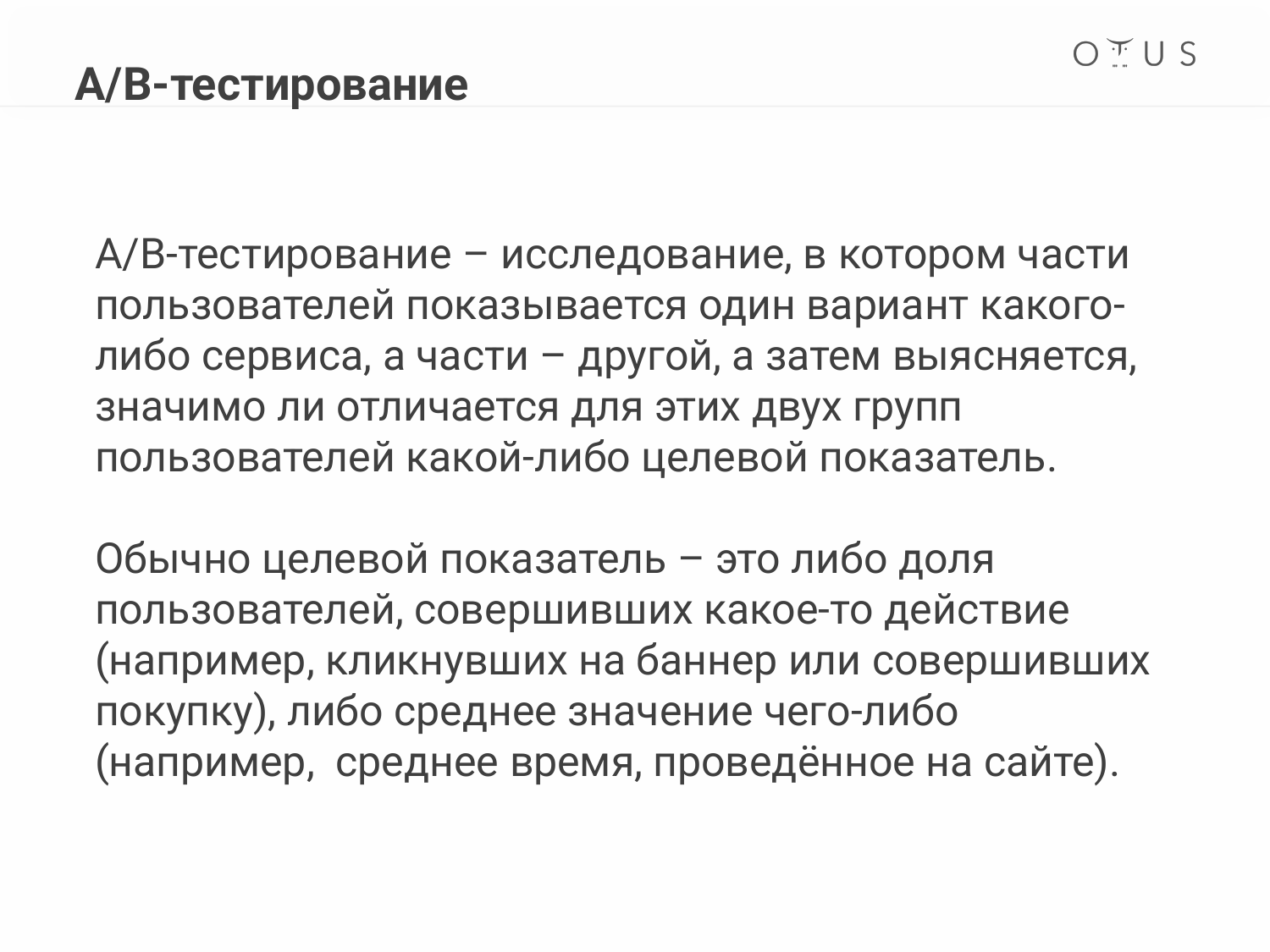

# A/B-тестирование
A/B-тестирование – исследование, в котором части пользователей показывается один вариант какого-либо сервиса, а части – другой, а затем выясняется, значимо ли отличается для этих двух групп пользователей какой-либо целевой показатель.

Обычно целевой показатель – это либо доля пользователей, совершивших какое-то действие (например, кликнувших на баннер или совершивших покупку), либо среднее значение чего-либо (например,  среднее время, проведённое на сайте).